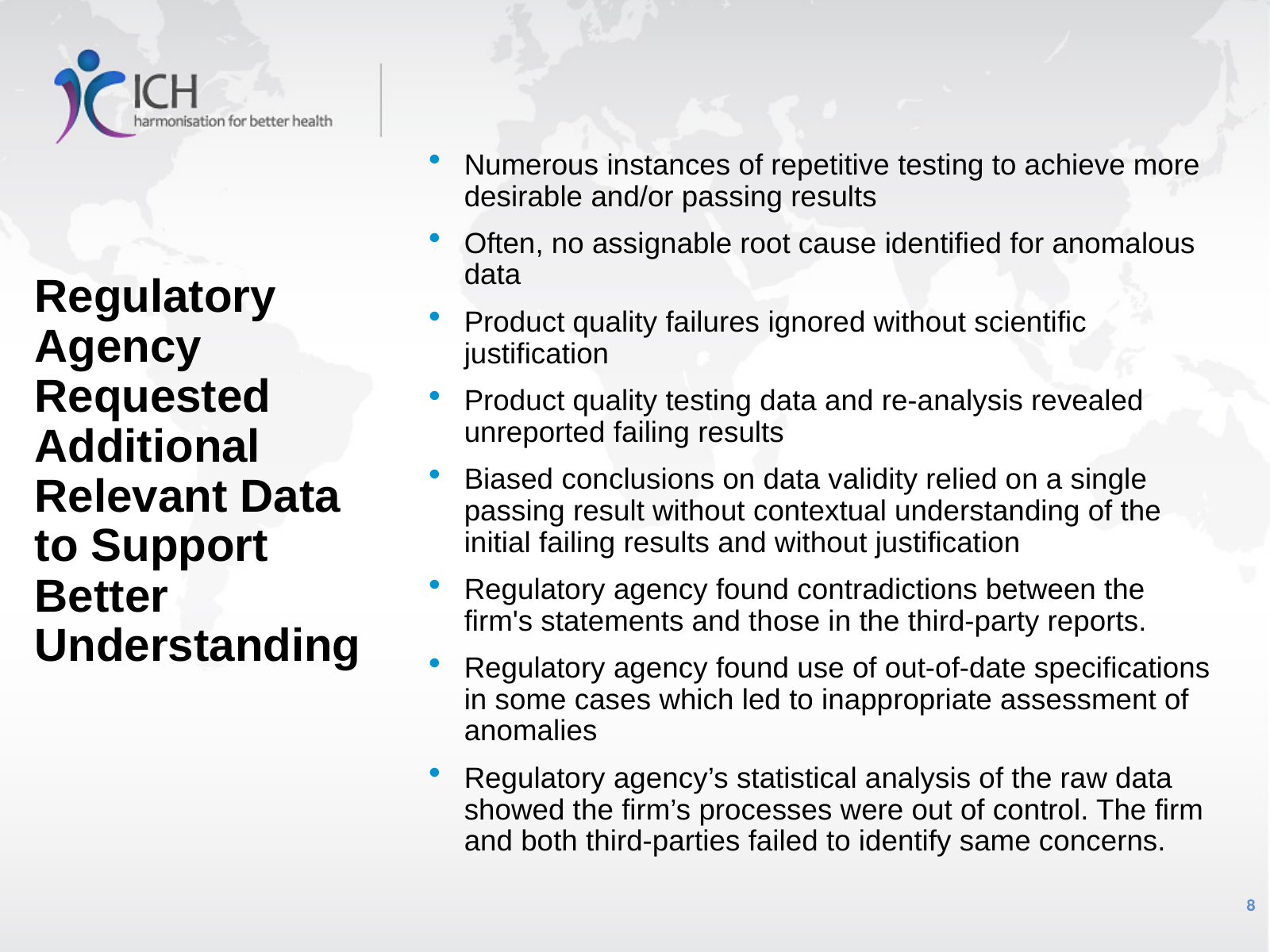

Numerous instances of repetitive testing to achieve more desirable and/or passing results
Often, no assignable root cause identified for anomalous data
Product quality failures ignored without scientific justification
Product quality testing data and re-analysis revealed unreported failing results
Biased conclusions on data validity relied on a single passing result without contextual understanding of the initial failing results and without justification
Regulatory agency found contradictions between the firm's statements and those in the third-party reports.
Regulatory agency found use of out-of-date specifications in some cases which led to inappropriate assessment of anomalies
Regulatory agency’s statistical analysis of the raw data showed the firm’s processes were out of control. The firm and both third-parties failed to identify same concerns.
# Regulatory Agency Requested Additional Relevant Data to Support Better Understanding